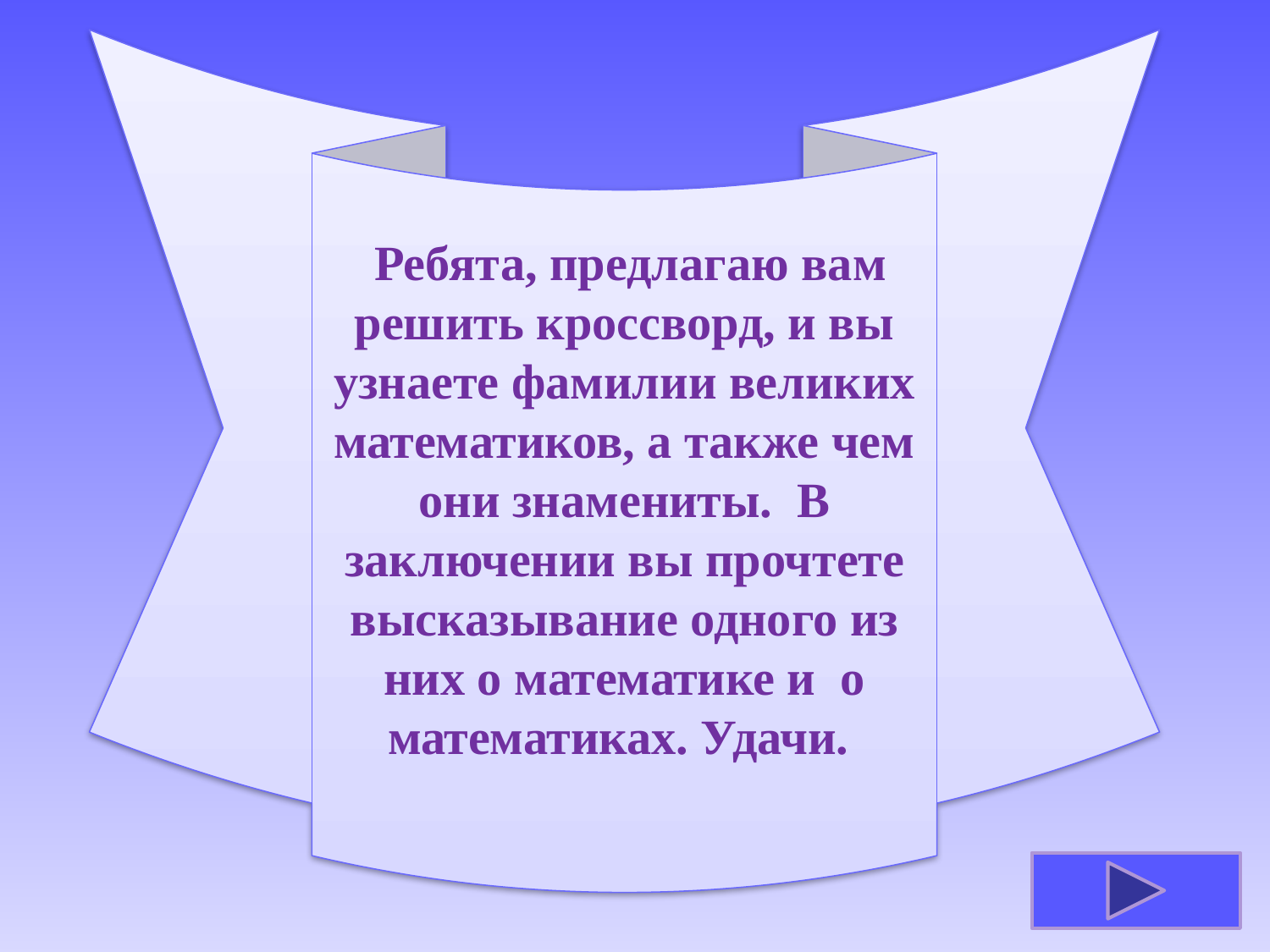

Ребята, предлагаю вам решить кроссворд, и вы узнаете фамилии великих математиков, а также чем они знамениты.  В заключении вы прочтете высказывание одного из них о математике и  о математиках. Удачи.